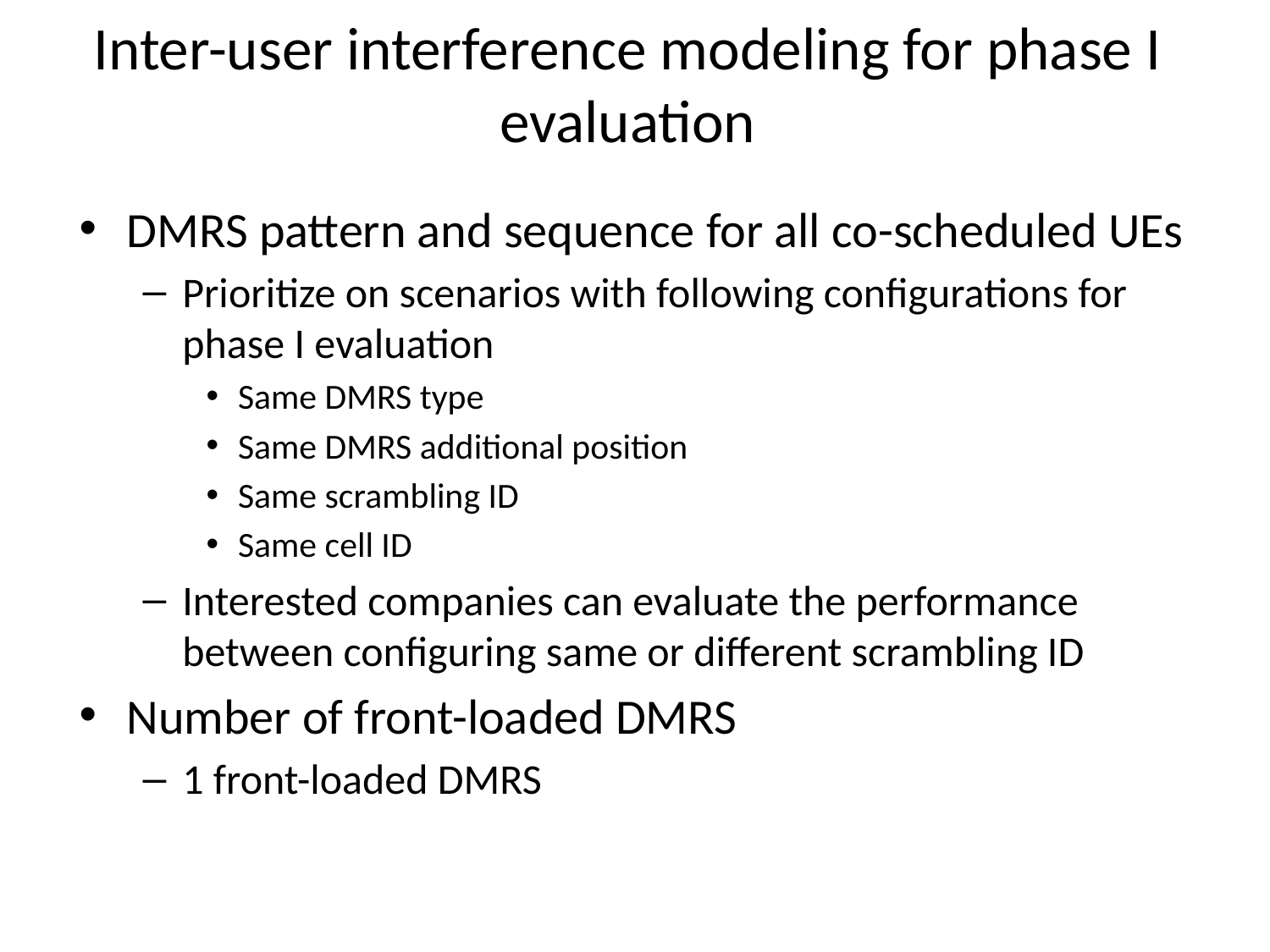

# Inter-user interference modeling for phase I evaluation
DMRS pattern and sequence for all co-scheduled UEs
Prioritize on scenarios with following configurations for phase I evaluation
Same DMRS type
Same DMRS additional position
Same scrambling ID
Same cell ID
Interested companies can evaluate the performance between configuring same or different scrambling ID
Number of front-loaded DMRS
1 front-loaded DMRS